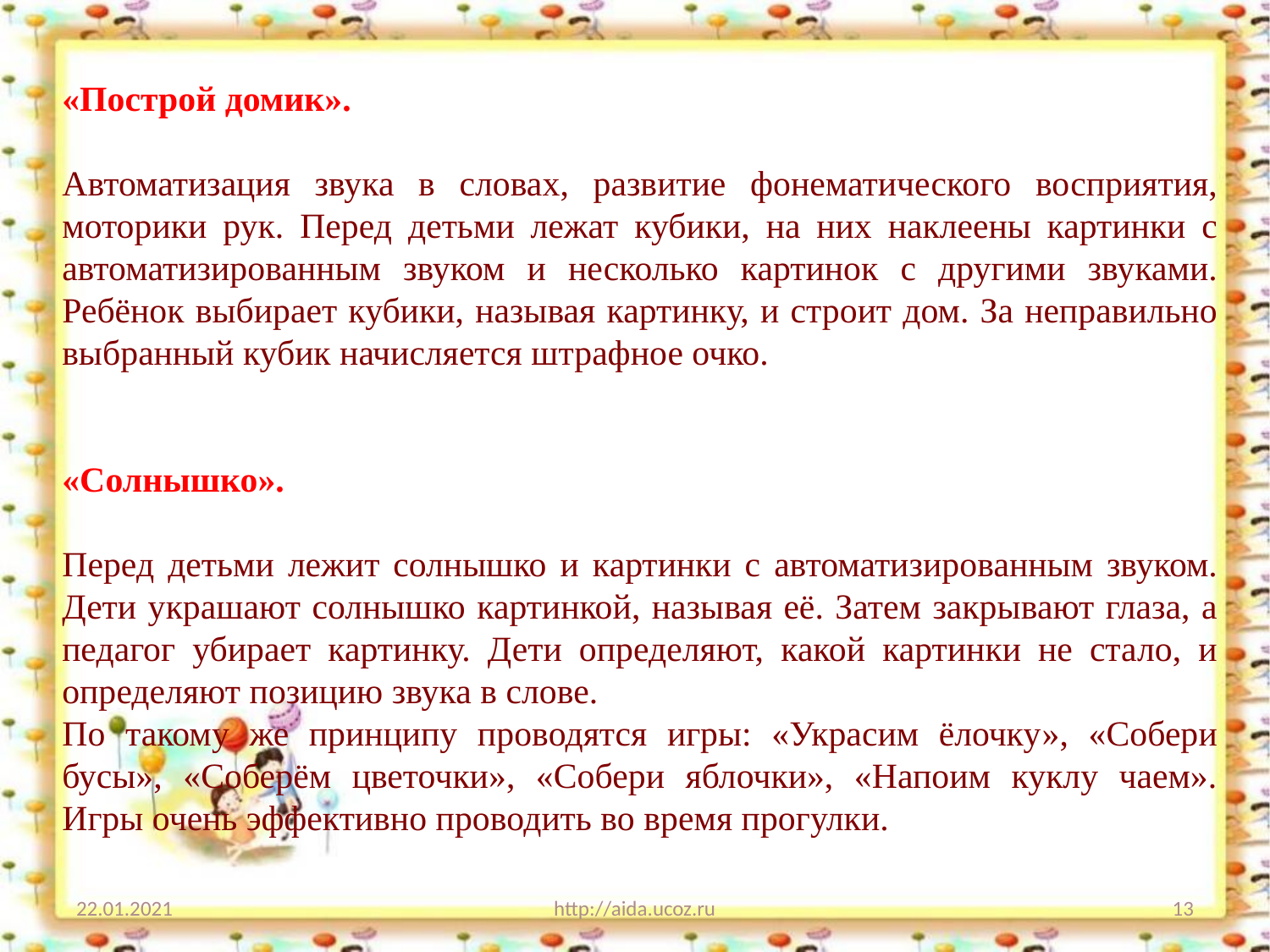

«Построй домик».

Автоматизация звука в словах, развитие фонематического восприятия, моторики рук. Перед детьми лежат кубики, на них наклеены картинки с автоматизированным звуком и несколько картинок с другими звуками. Ребёнок выбирает кубики, называя картинку, и строит дом. За неправильно выбранный кубик начисляется штрафное очко.

«Солнышко».

Перед детьми лежит солнышко и картинки с автоматизированным звуком. Дети украшают солнышко картинкой, называя её. Затем закрывают глаза, а педагог убирает картинку. Дети определяют, какой картинки не стало, и определяют позицию звука в слове.
По такому же принципу проводятся игры: «Украсим ёлочку», «Собери бусы», «Соберём цветочки», «Собери яблочки», «Напоим куклу чаем». Игры очень эффективно проводить во время прогулки.
22.01.2021
http://aida.ucoz.ru
13